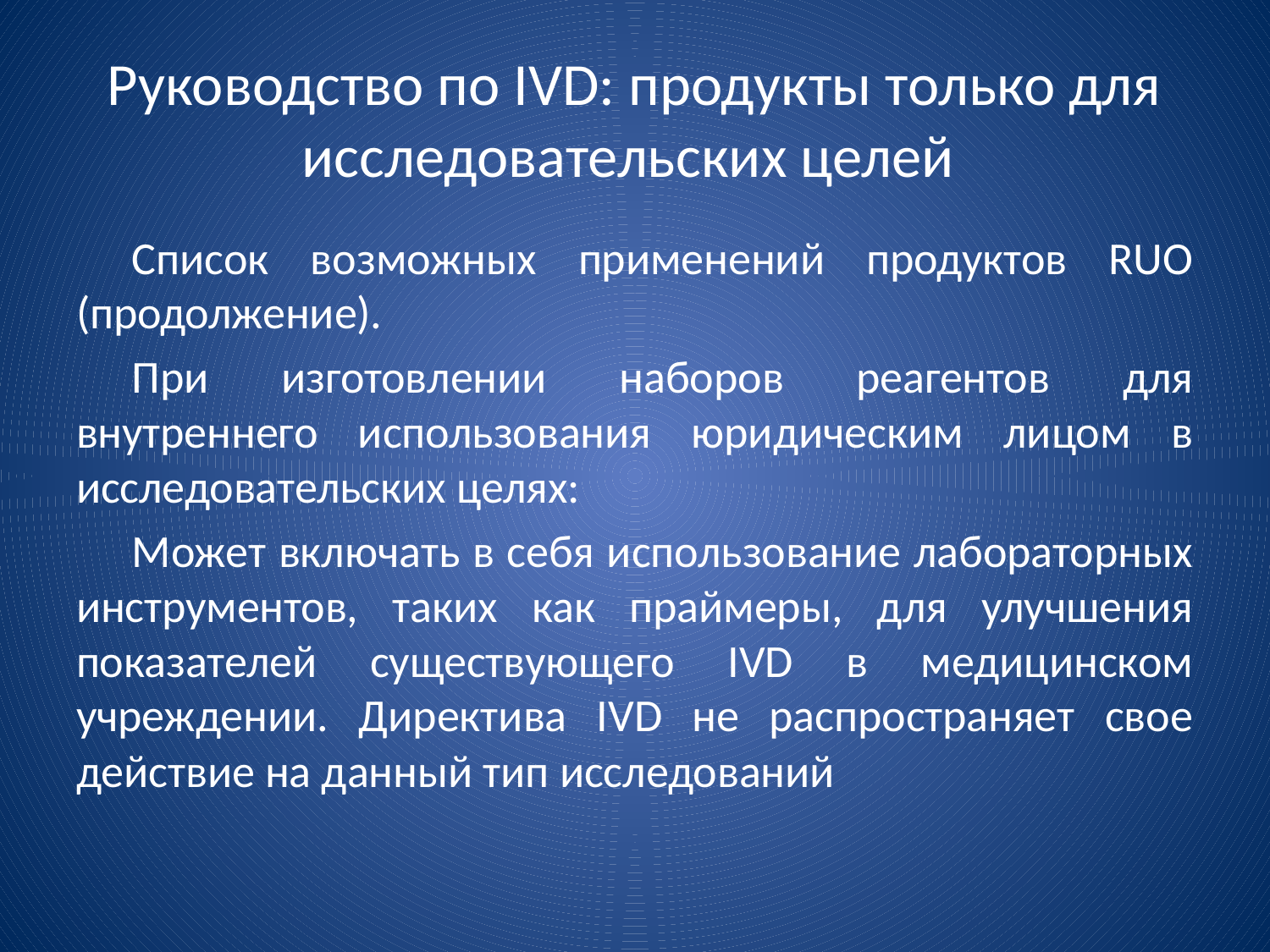

# Руководство по IVD: продукты только для исследовательских целей
Список возможных применений продуктов RUO (продолжение).
При изготовлении наборов реагентов для внутреннего использования юридическим лицом в исследовательских целях:
Может включать в себя использование лабораторных инструментов, таких как праймеры, для улучшения показателей существующего IVD в медицинском учреждении. Директива IVD не распространяет свое действие на данный тип исследований